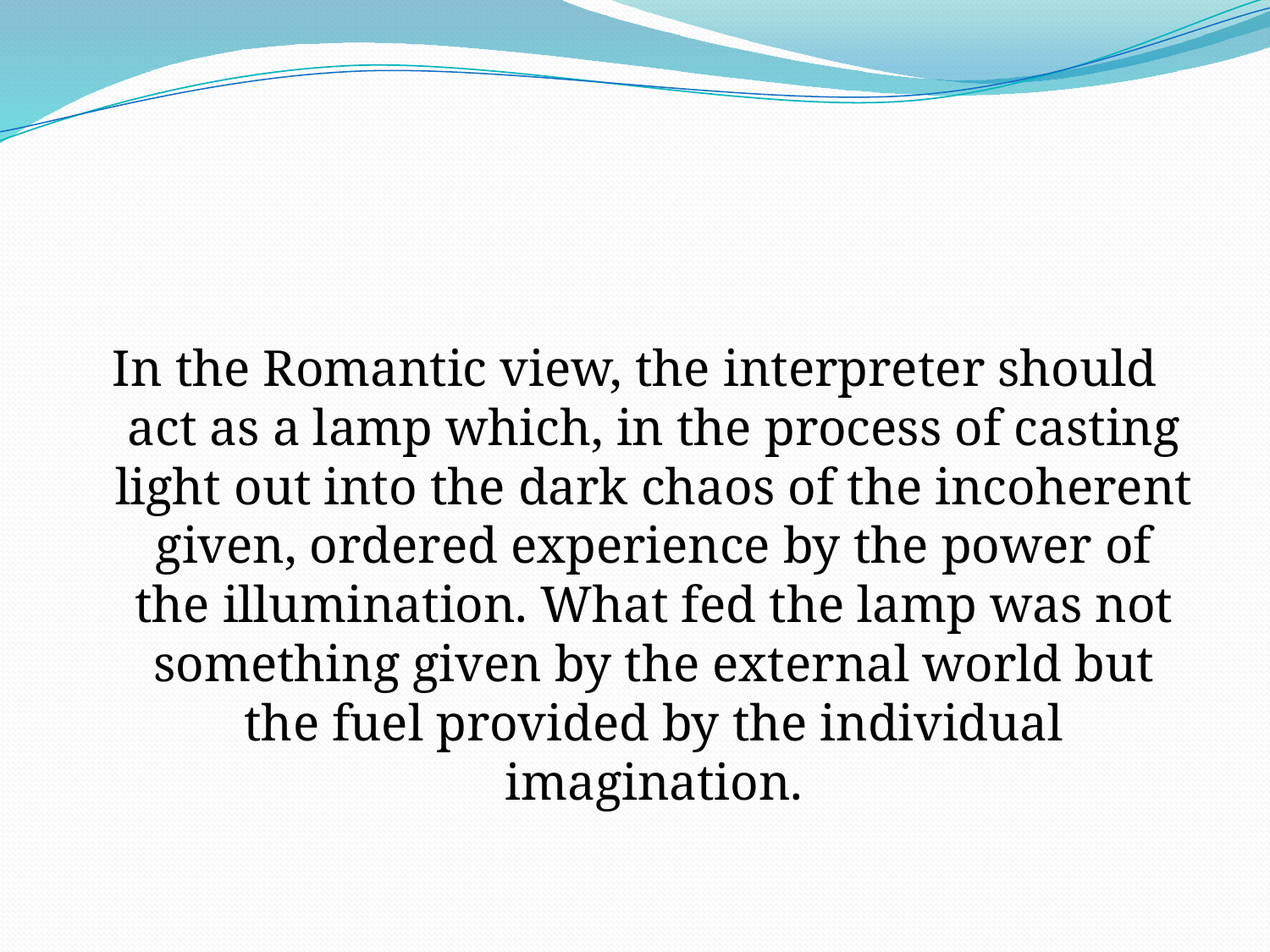

In the Romantic view, the interpreter should act as a lamp which, in the process of casting light out into the dark chaos of the incoherent given, ordered experience by the power of the illumination. What fed the lamp was not something given by the external world but the fuel provided by the individual imagination.